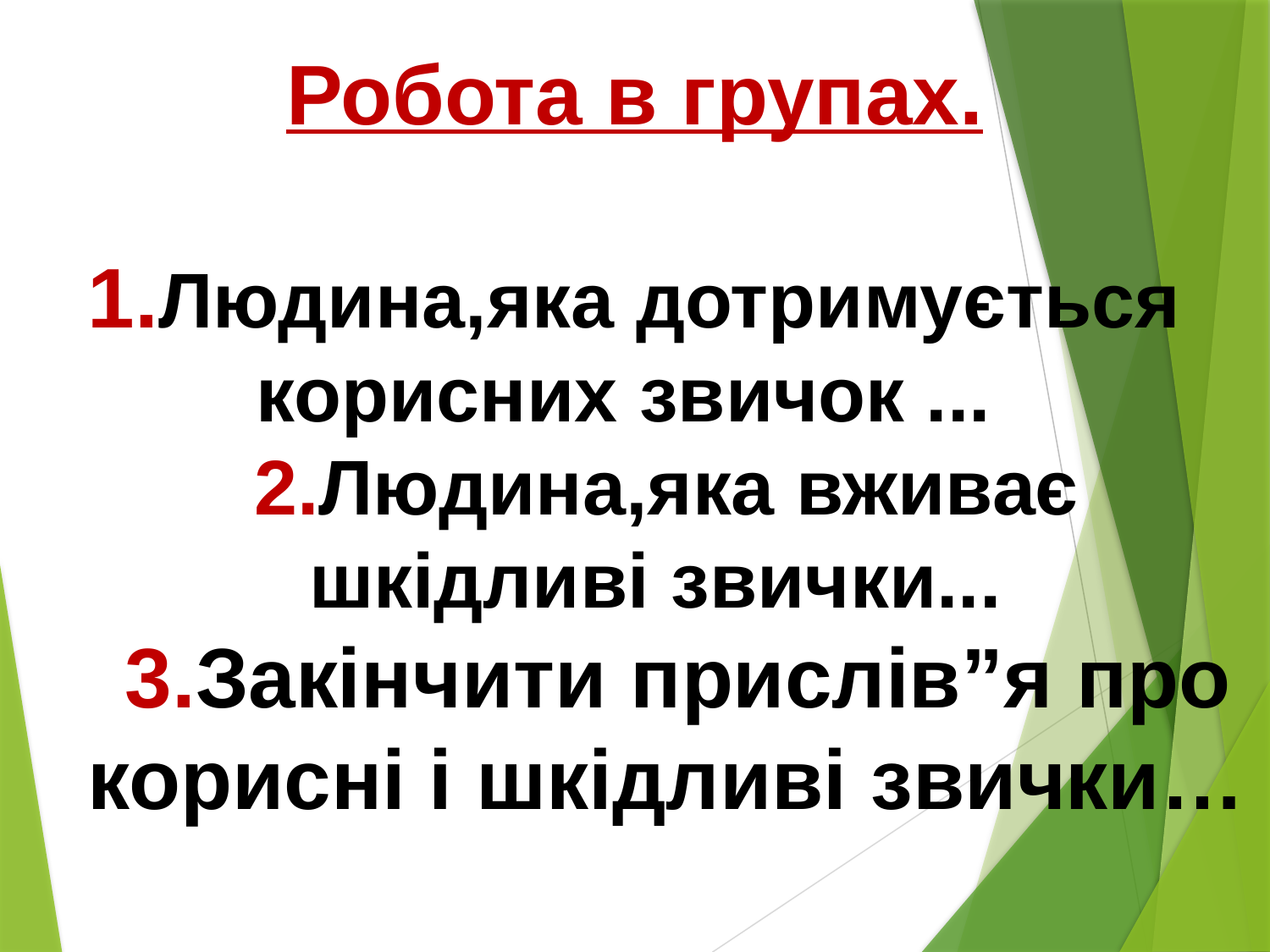

Робота в групах.

1.Людина,яка дотримується корисних звичок ...
2.Людина,яка вживає шкідливі звички...
 3.Закінчити прислів”я про корисні і шкідливі звички…